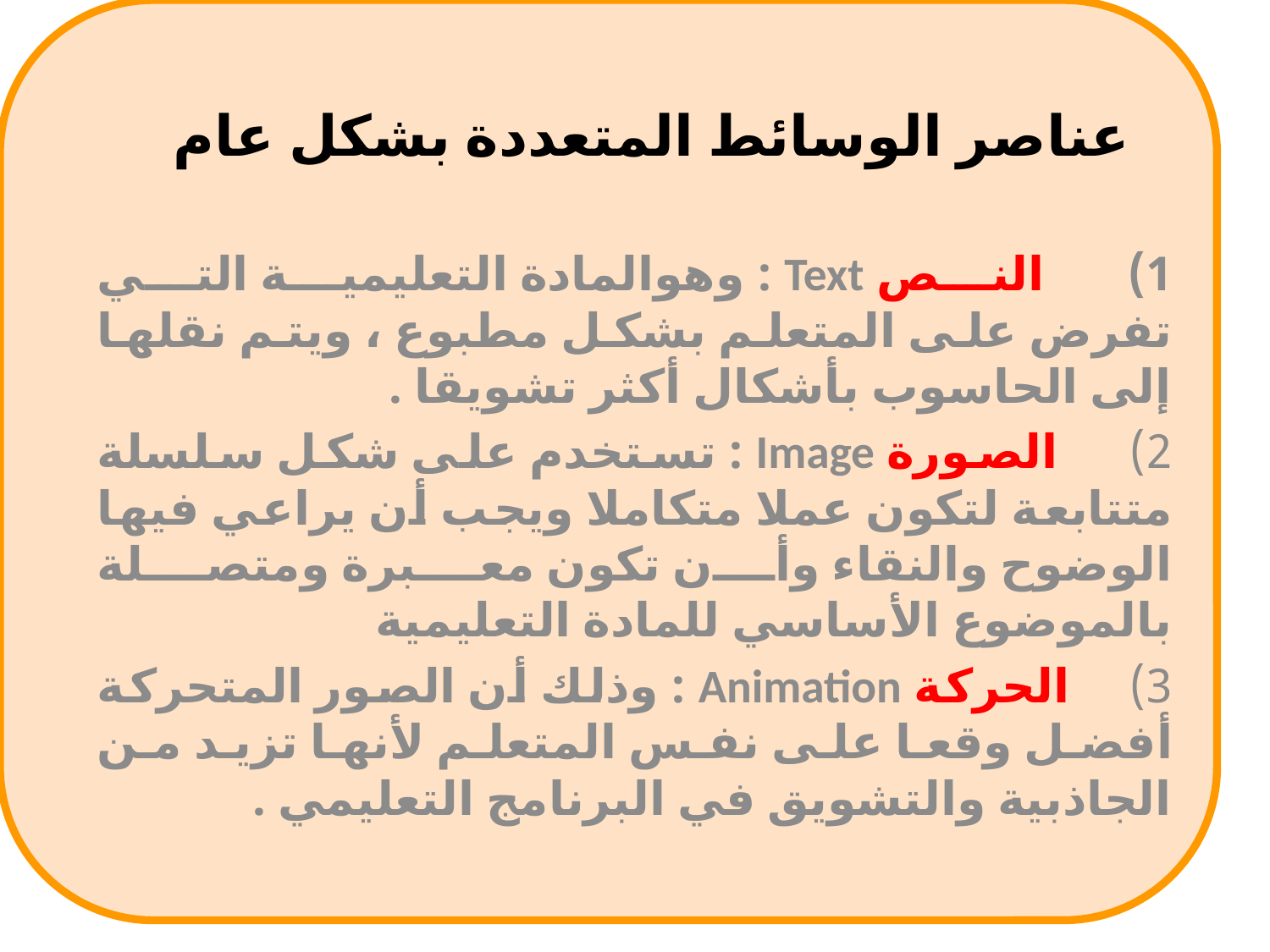

# عناصر الوسائط المتعددة بشكل عام
1)       النص Text : وهوالمادة التعليمية التي تفرض على المتعلم بشكل مطبوع ، ويتم نقلها إلى الحاسوب بأشكال أكثر تشويقا .
2)      الصورة Image : تستخدم على شكل سلسلة متتابعة لتكون عملا متكاملا ويجب أن يراعي فيها الوضوح والنقاء وأن تكون معبرة ومتصلة بالموضوع الأساسي للمادة التعليمية
3)     الحركة Animation : وذلك أن الصور المتحركة أفضل وقعا على نفس المتعلم لأنها تزيد من الجاذبية والتشويق في البرنامج التعليمي .